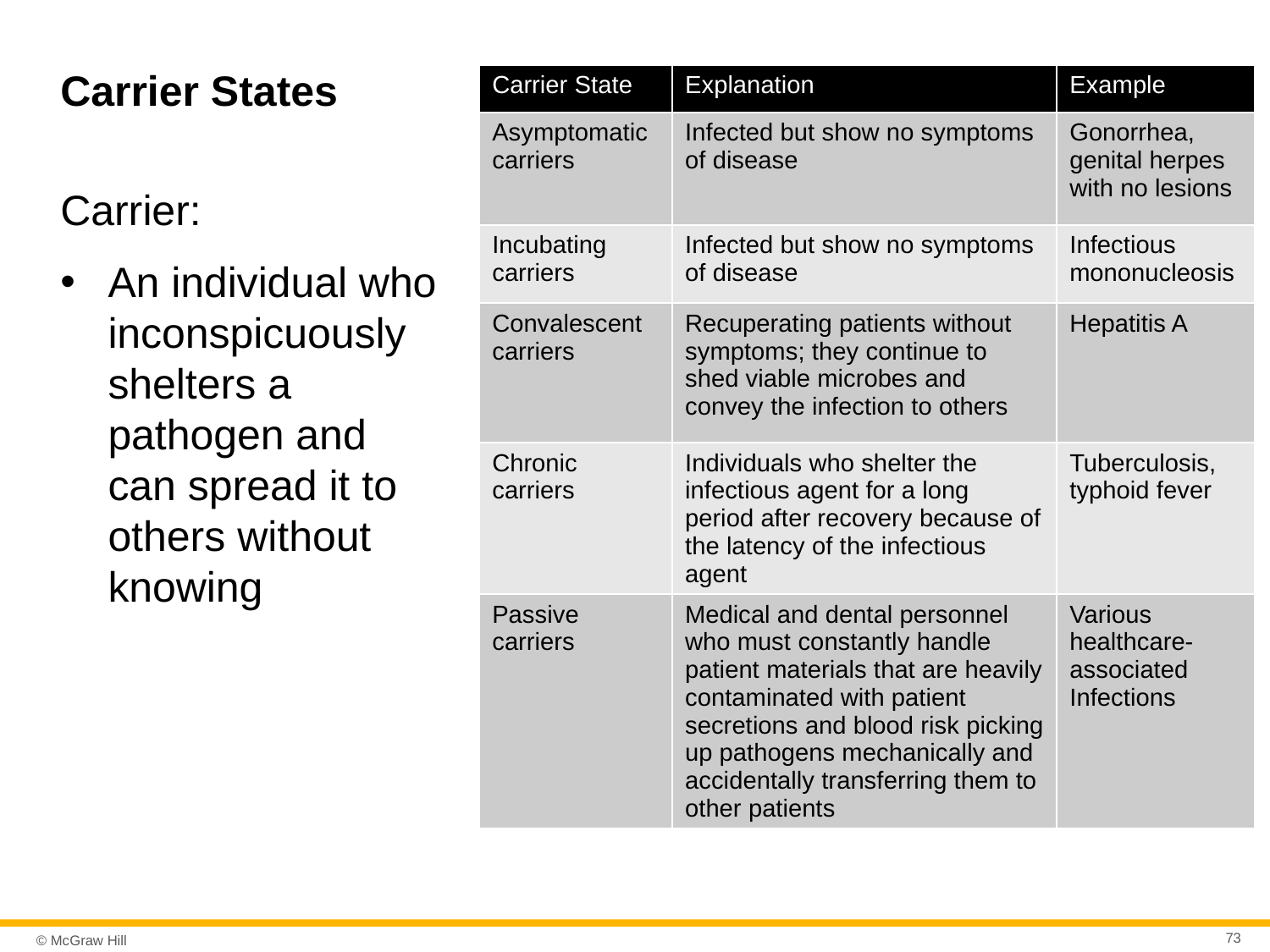

# Carrier States
| Carrier State | Explanation | Example |
| --- | --- | --- |
| Asymptomatic carriers | Infected but show no symptoms of disease | Gonorrhea, genital herpes with no lesions |
| Incubating carriers | Infected but show no symptoms of disease | Infectious mononucleosis |
| Convalescent carriers | Recuperating patients without symptoms; they continue to shed viable microbes and convey the infection to others | Hepatitis A |
| Chronic carriers | Individuals who shelter the infectious agent for a long period after recovery because of the latency of the infectious agent | Tuberculosis, typhoid fever |
| Passive carriers | Medical and dental personnel who must constantly handle patient materials that are heavily contaminated with patient secretions and blood risk picking up pathogens mechanically and accidentally transferring them to other patients | Various healthcare-associated Infections |
Carrier:
An individual who inconspicuously shelters a pathogen and can spread it to others without knowing